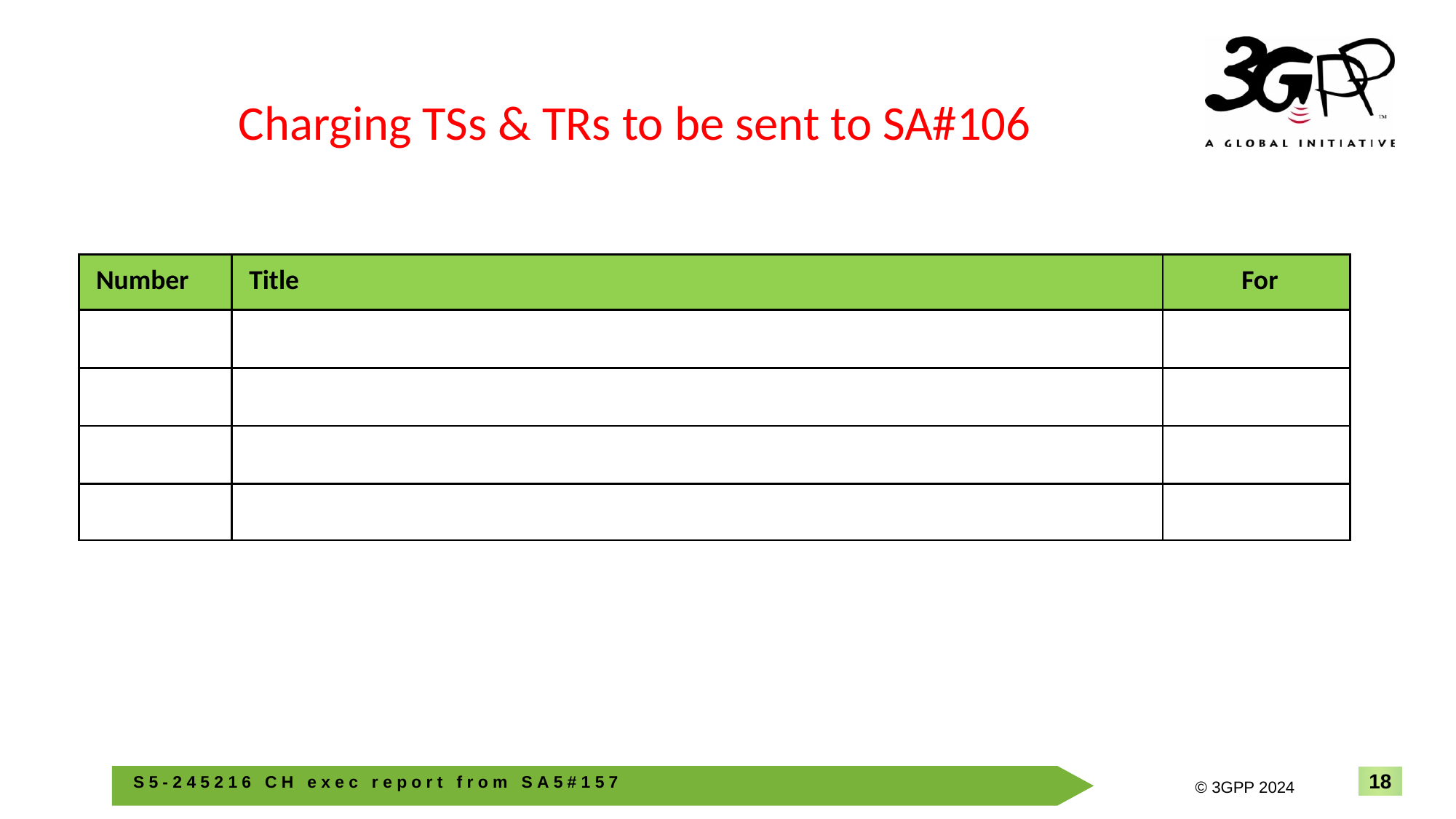

Charging TSs & TRs to be sent to SA#106
| Number | Title | For |
| --- | --- | --- |
|  |  |  |
|  |  |  |
|  |  |  |
|  |  |  |